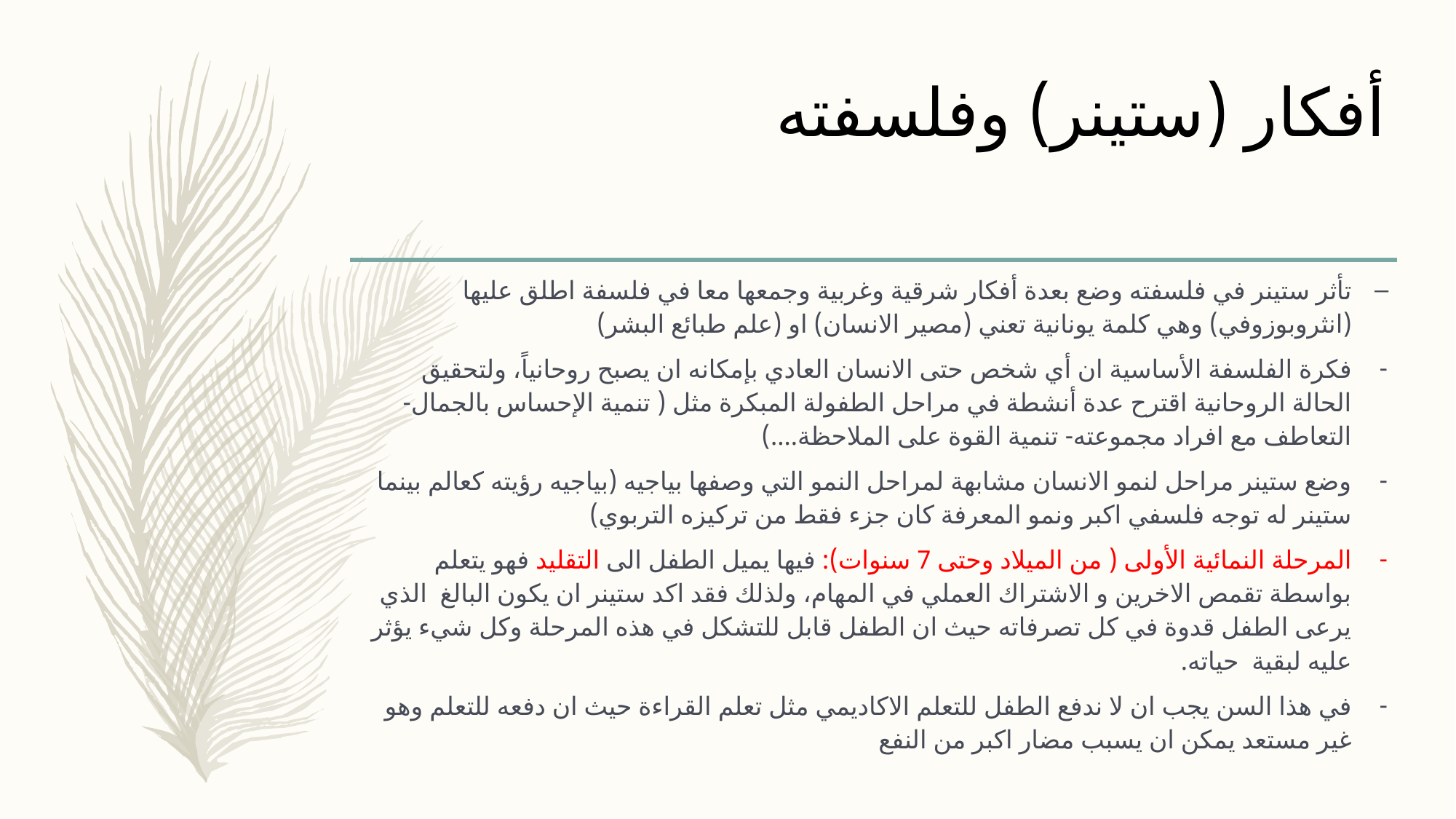

# أفكار (ستينر) وفلسفته
تأثر ستينر في فلسفته وضع بعدة أفكار شرقية وغربية وجمعها معا في فلسفة اطلق عليها (انثروبوزوفي) وهي كلمة يونانية تعني (مصير الانسان) او (علم طبائع البشر)
فكرة الفلسفة الأساسية ان أي شخص حتى الانسان العادي بإمكانه ان يصبح روحانياً، ولتحقيق الحالة الروحانية اقترح عدة أنشطة في مراحل الطفولة المبكرة مثل ( تنمية الإحساس بالجمال- التعاطف مع افراد مجموعته- تنمية القوة على الملاحظة....)
وضع ستينر مراحل لنمو الانسان مشابهة لمراحل النمو التي وصفها بياجيه (بياجيه رؤيته كعالم بينما ستينر له توجه فلسفي اكبر ونمو المعرفة كان جزء فقط من تركيزه التربوي)
المرحلة النمائية الأولى ( من الميلاد وحتى 7 سنوات): فيها يميل الطفل الى التقليد فهو يتعلم بواسطة تقمص الاخرين و الاشتراك العملي في المهام، ولذلك فقد اكد ستينر ان يكون البالغ  الذي يرعى الطفل قدوة في كل تصرفاته حيث ان الطفل قابل للتشكل في هذه المرحلة وكل شيء يؤثر عليه لبقية  حياته.
في هذا السن يجب ان لا ندفع الطفل للتعلم الاكاديمي مثل تعلم القراءة حيث ان دفعه للتعلم وهو غير مستعد يمكن ان يسبب مضار اكبر من النفع